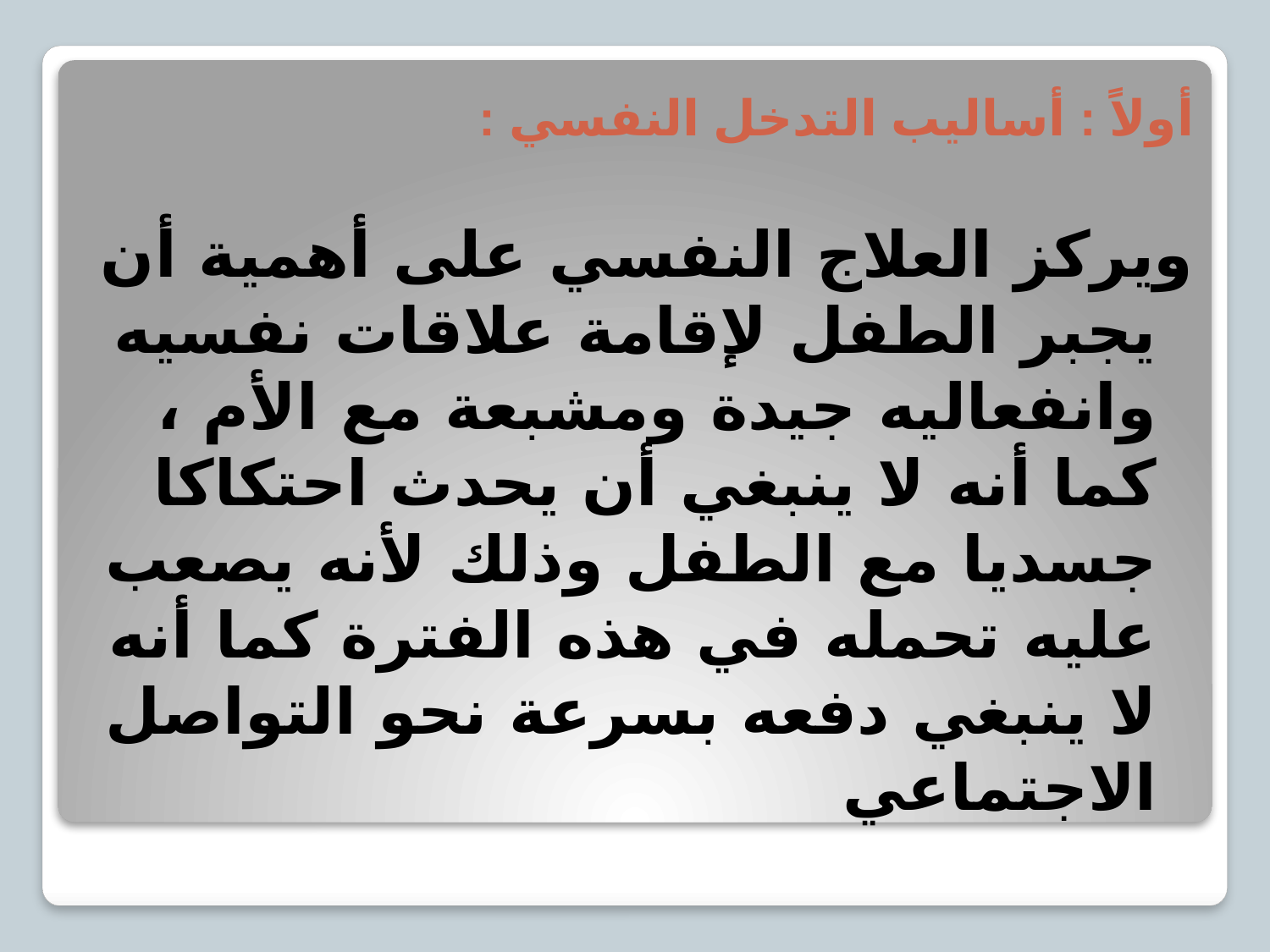

أولاً : أساليب التدخل النفسي :

ويركز العلاج النفسي على أهمية أن يجبر الطفل لإقامة علاقات نفسيه وانفعاليه جيدة ومشبعة مع الأم ، كما أنه لا ينبغي أن يحدث احتكاكا جسديا مع الطفل وذلك لأنه يصعب عليه تحمله في هذه الفترة كما أنه لا ينبغي دفعه بسرعة نحو التواصل الاجتماعي
#